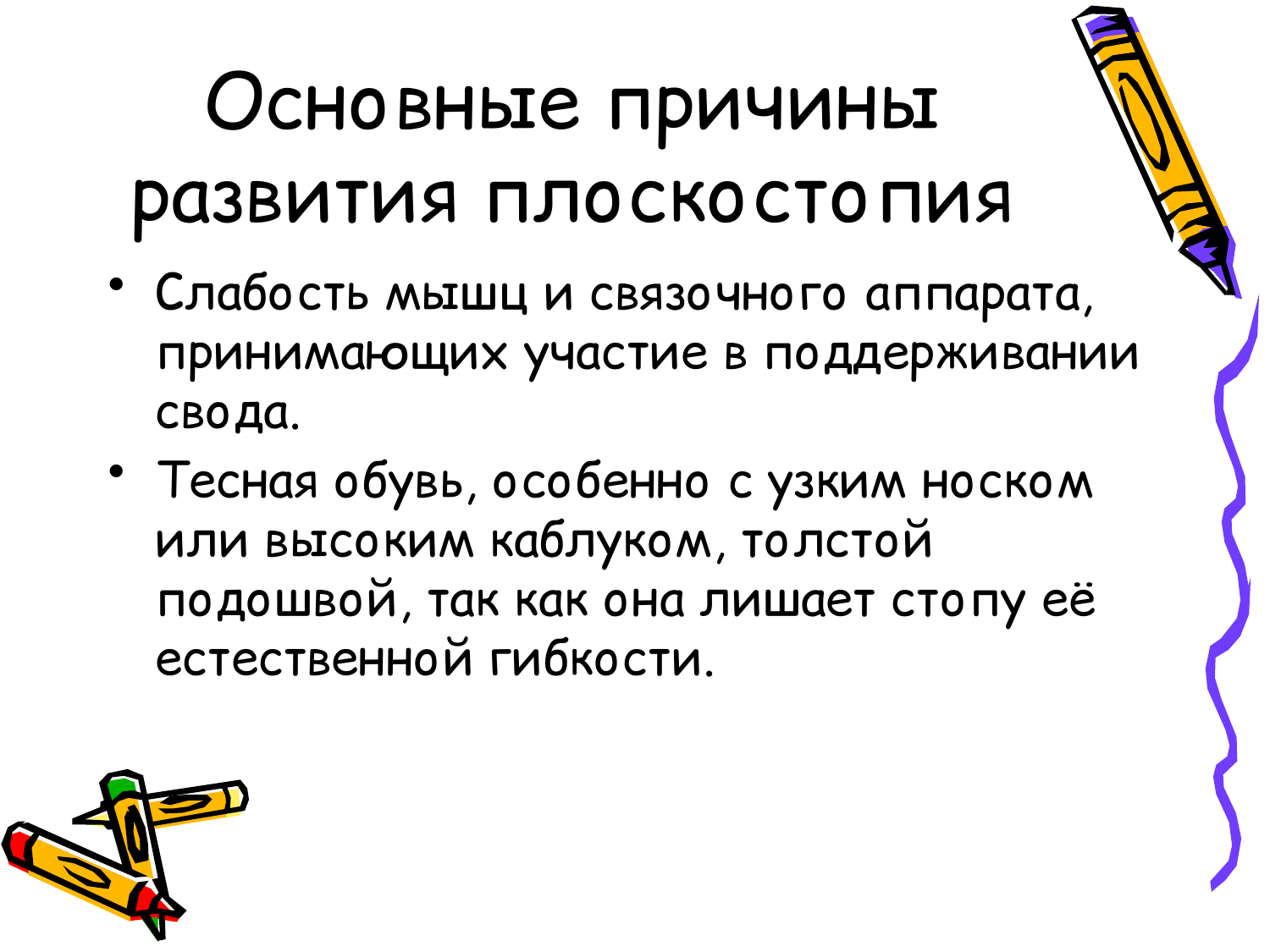

# Основные причины развития плоскостопия
Слабость мышц и связочного аппарата, принимающих участие в поддерживании свода.
Тесная обувь, особенно с узким носком или высоким каблуком, толстой подошвой, так как она лишает стопу её естественной гибкости.